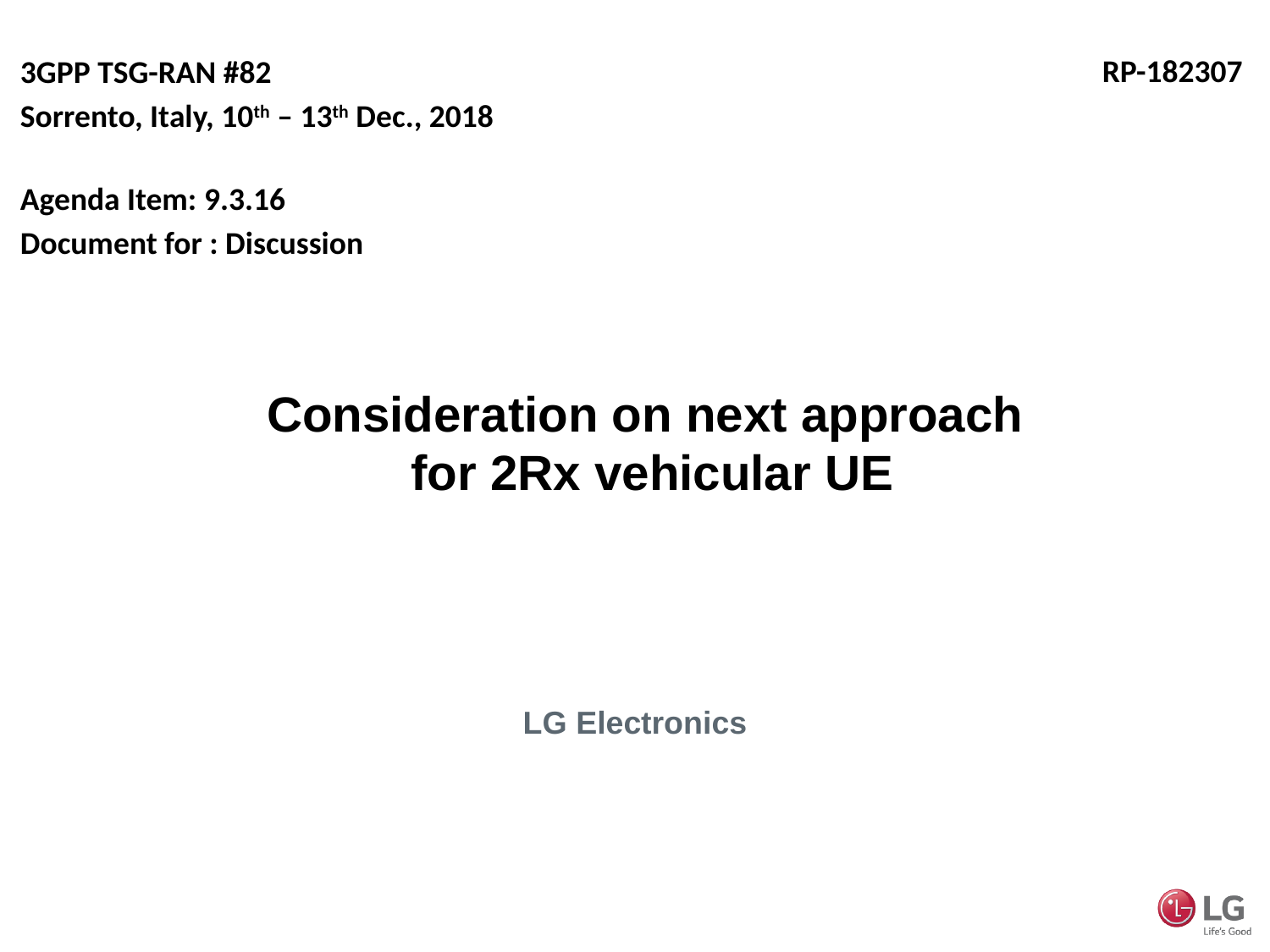

3GPP TSG-RAN #82
Sorrento, Italy, 10th – 13th Dec., 2018
Agenda Item: 9.3.16
Document for : Discussion
RP-182307
Consideration on next approach
for 2Rx vehicular UE
LG Electronics